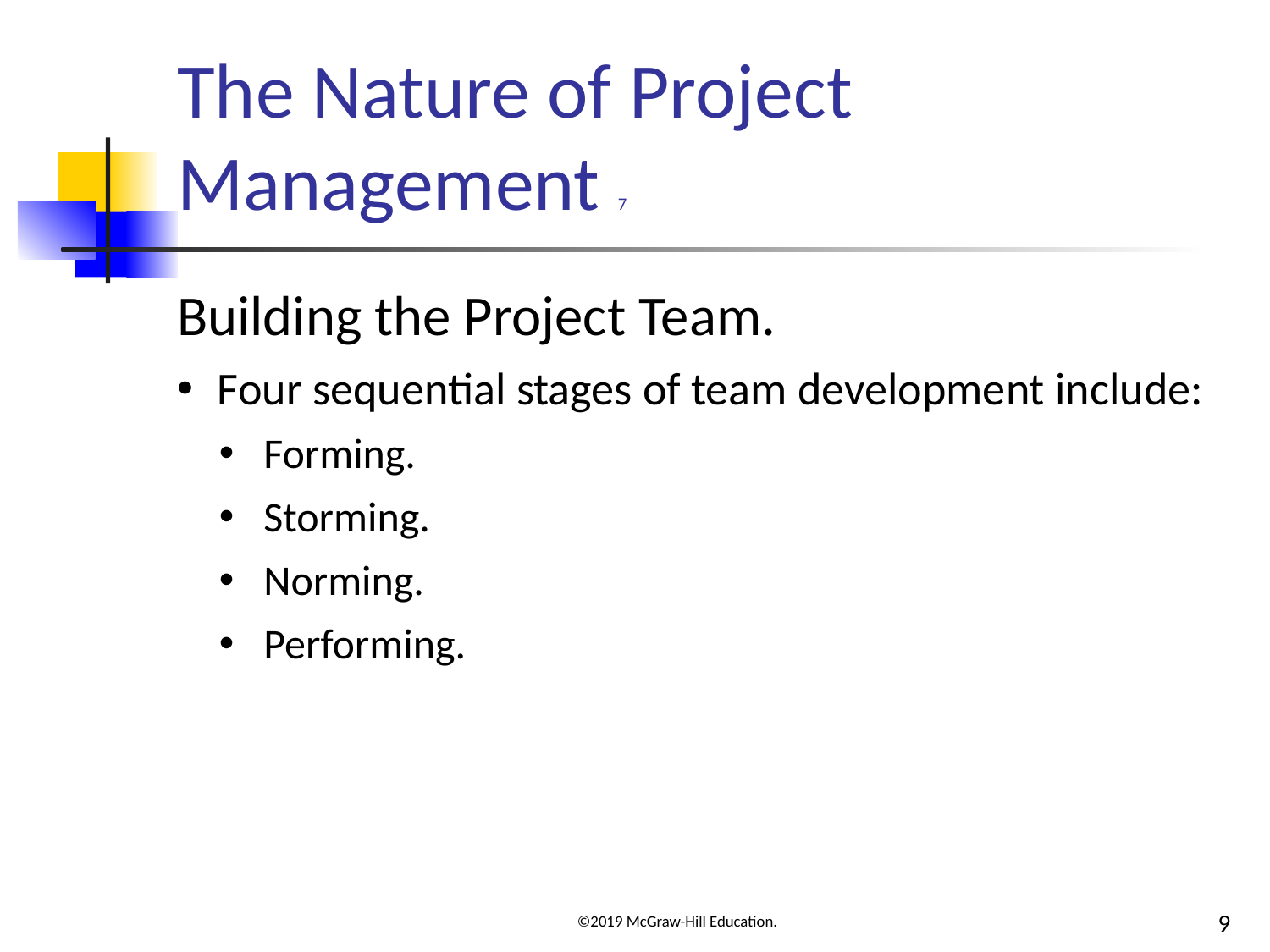

# The Nature of Project Management 7
Building the Project Team.
Four sequential stages of team development include:
Forming.
Storming.
Norming.
Performing.